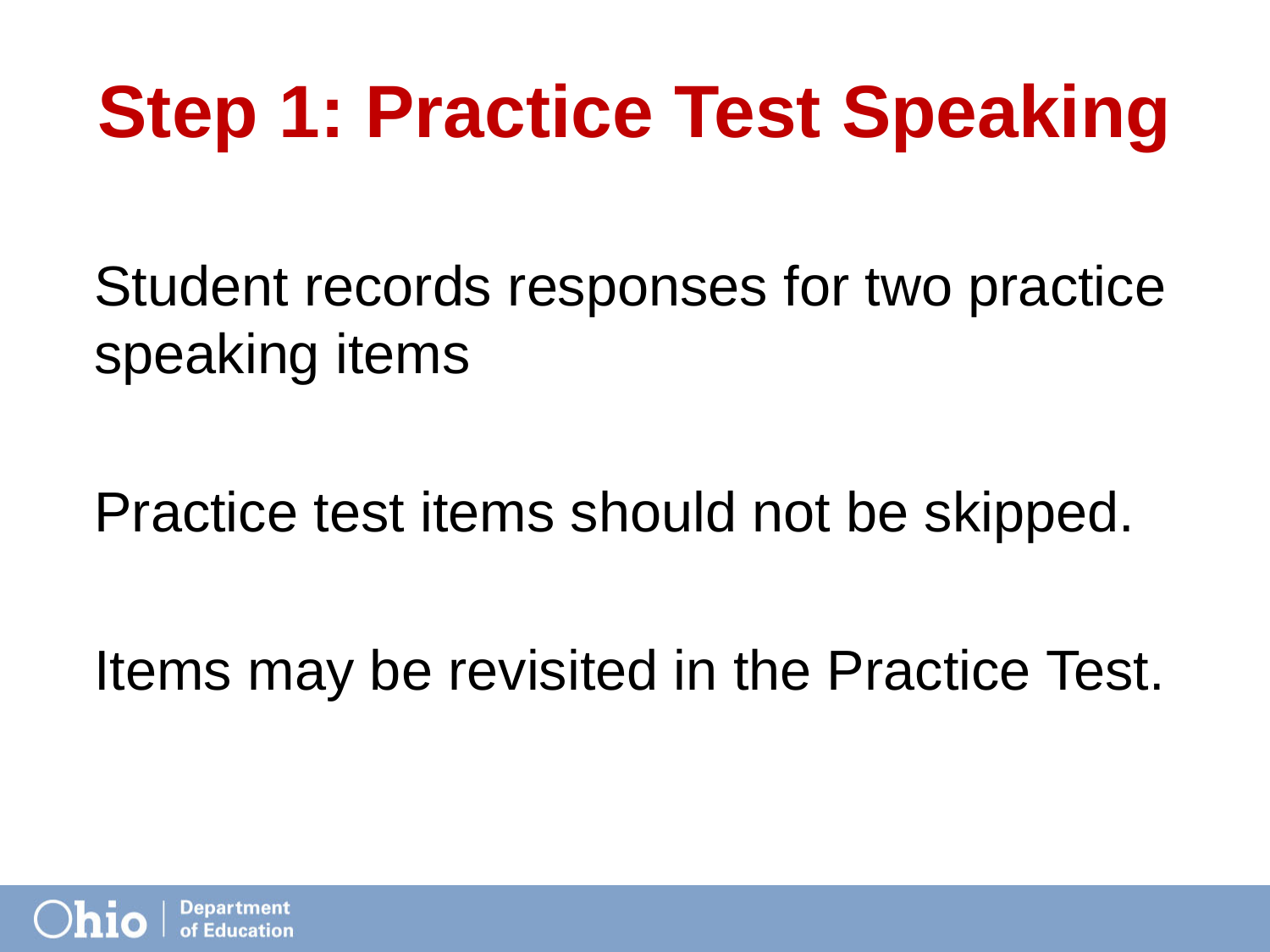

# Step 1: Practice Test Speaking
Student records responses for two practice speaking items

Practice test items should not be skipped.

Items may be revisited in the Practice Test.